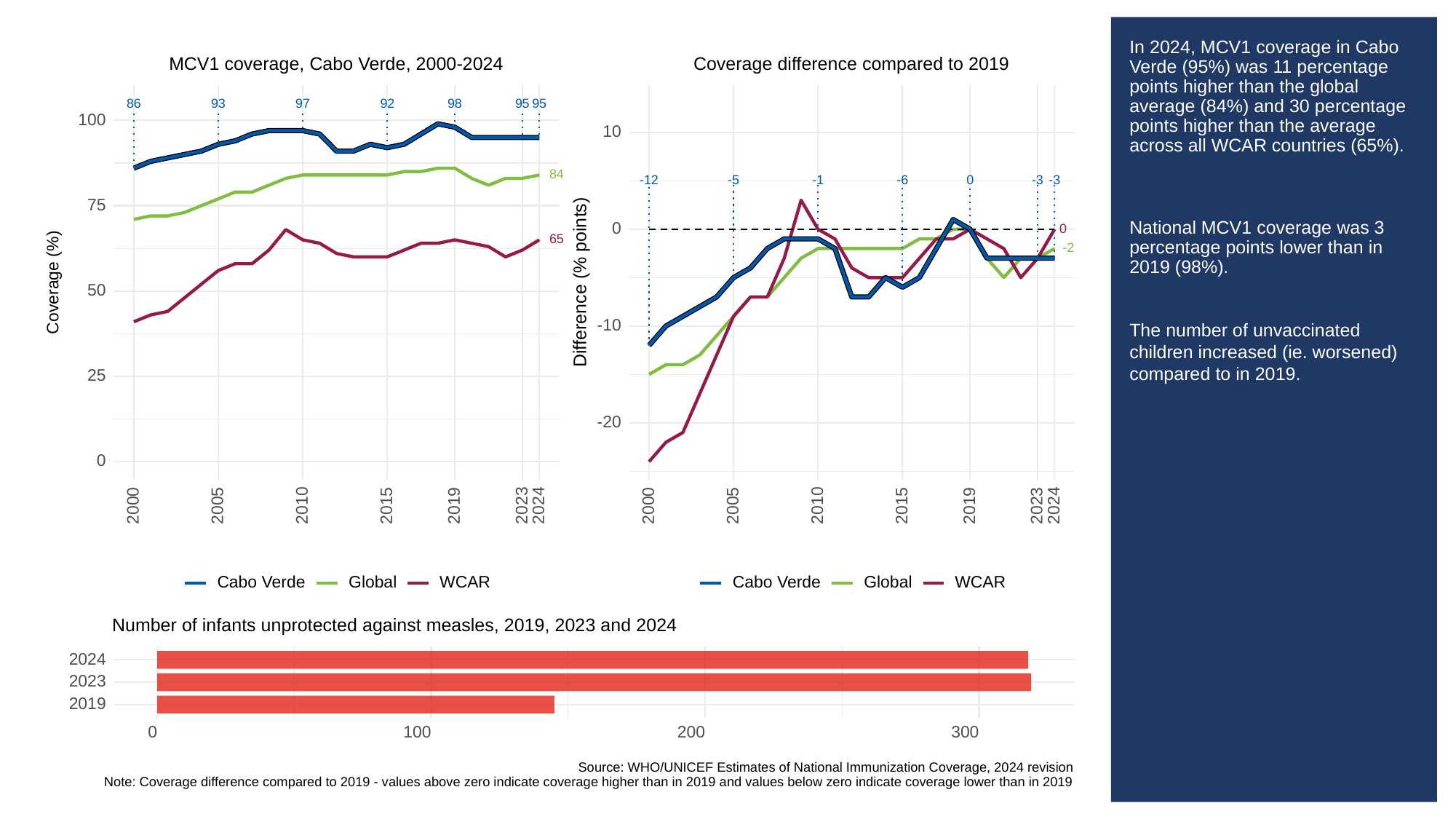

# In 2024, MCV1 coverage in Cabo Verde (95%) was 11 percentage points higher than the global average (84%) and 30 percentage points higher than the average across all WCAR countries (65%).

National MCV1 coverage was 3 percentage points lower than in 2019 (98%).

The number of unvaccinated children increased (ie. worsened) compared to in 2019.

MCV1 coverage, Cabo Verde, 2000-2024
Coverage difference compared to 2019

93
86
97
92
98
95
95

100

10

84
-3
-3
-6
0
-12
-1
-5

75

0
0

65
-2

Difference (% points)
Coverage (%)

50

-10

25

-20

0

2023
2023
2000
2005
2010
2015
2019
2024
2000
2005
2010
2015
2019
2024
Cabo Verde
Global
WCAR
Cabo Verde
Global
WCAR

Number of infants unprotected against measles, 2019, 2023 and 2024

2024

2023

2019

300
0
100
200
Source: WHO/UNICEF Estimates of National Immunization Coverage, 2024 revision
Note: Coverage difference compared to 2019 - values above zero indicate coverage higher than in 2019 and values below zero indicate coverage lower than in 2019